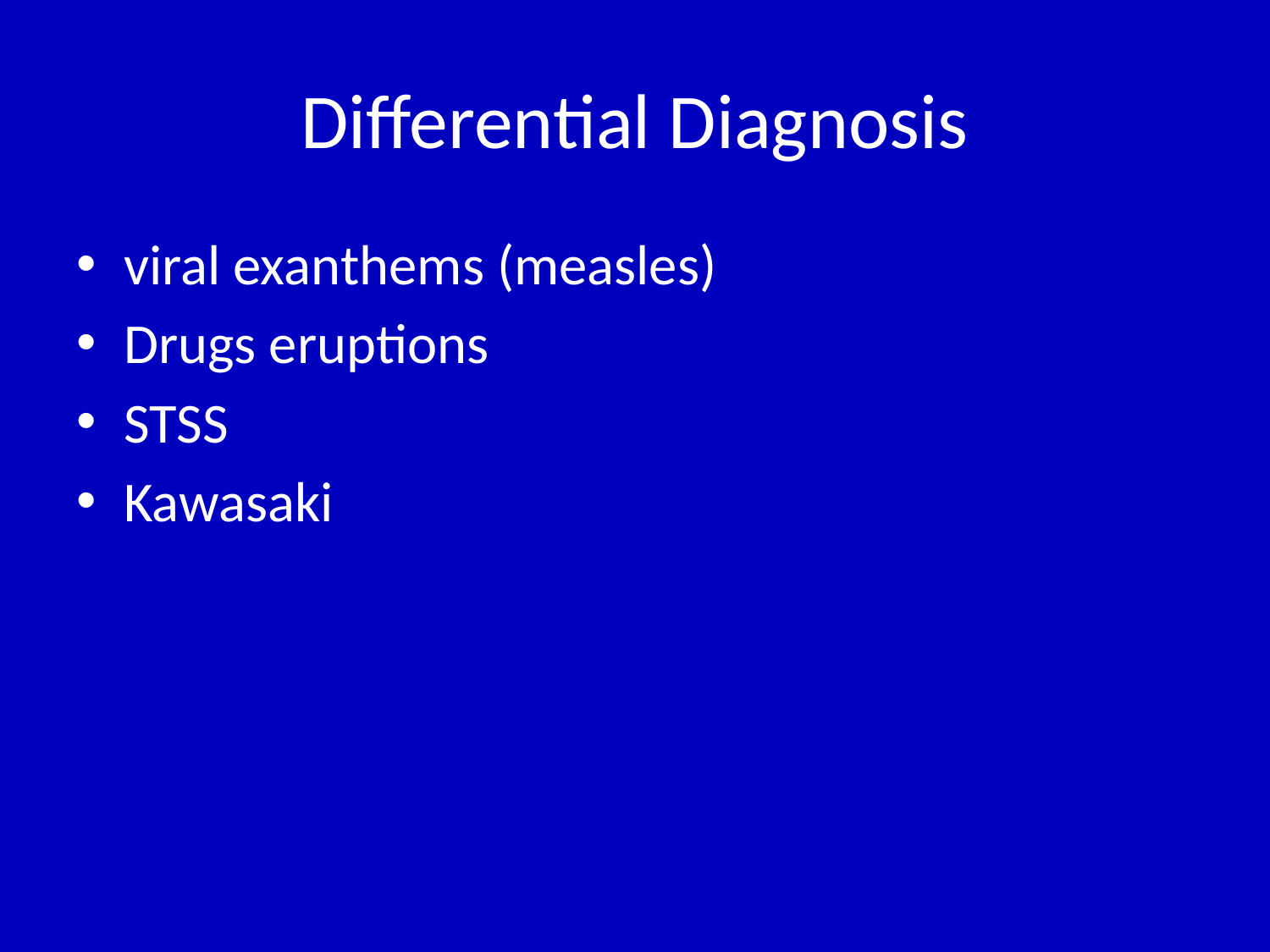

# Differential Diagnosis
viral exanthems (measles)
Drugs eruptions
STSS
Kawasaki